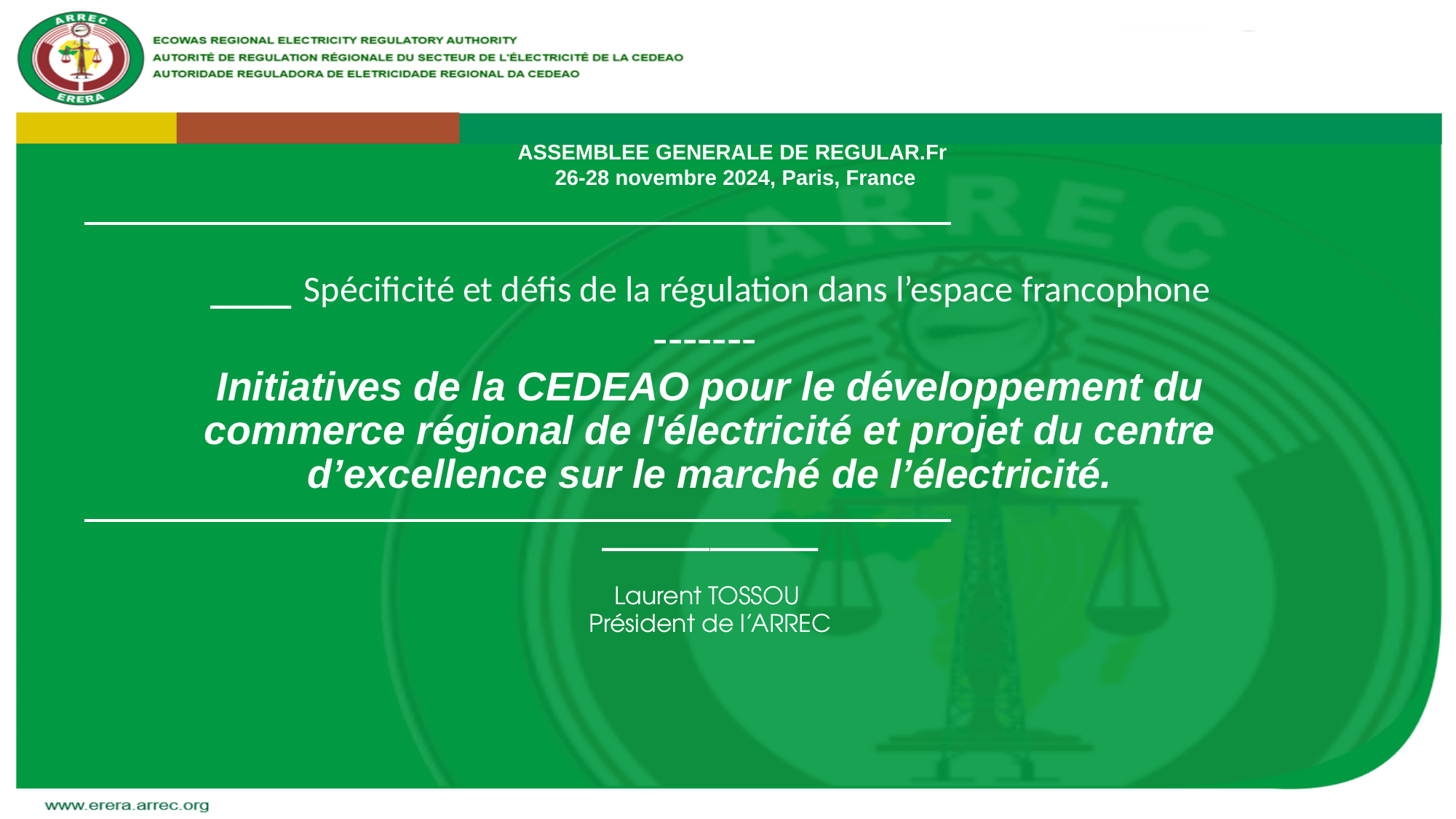

ASSEMBLEE GENERALE DE REGULAR.Fr
26-28 novembre 2024, Paris, France

# ___ Spécificité et défis de la régulation dans l’espace francophone ------- Initiatives de la CEDEAO pour le développement du commerce régional de l'électricité et projet du centre d’excellence sur le marché de l’électricité. ________
Laurent TOSSOU
Président de l’ARREC